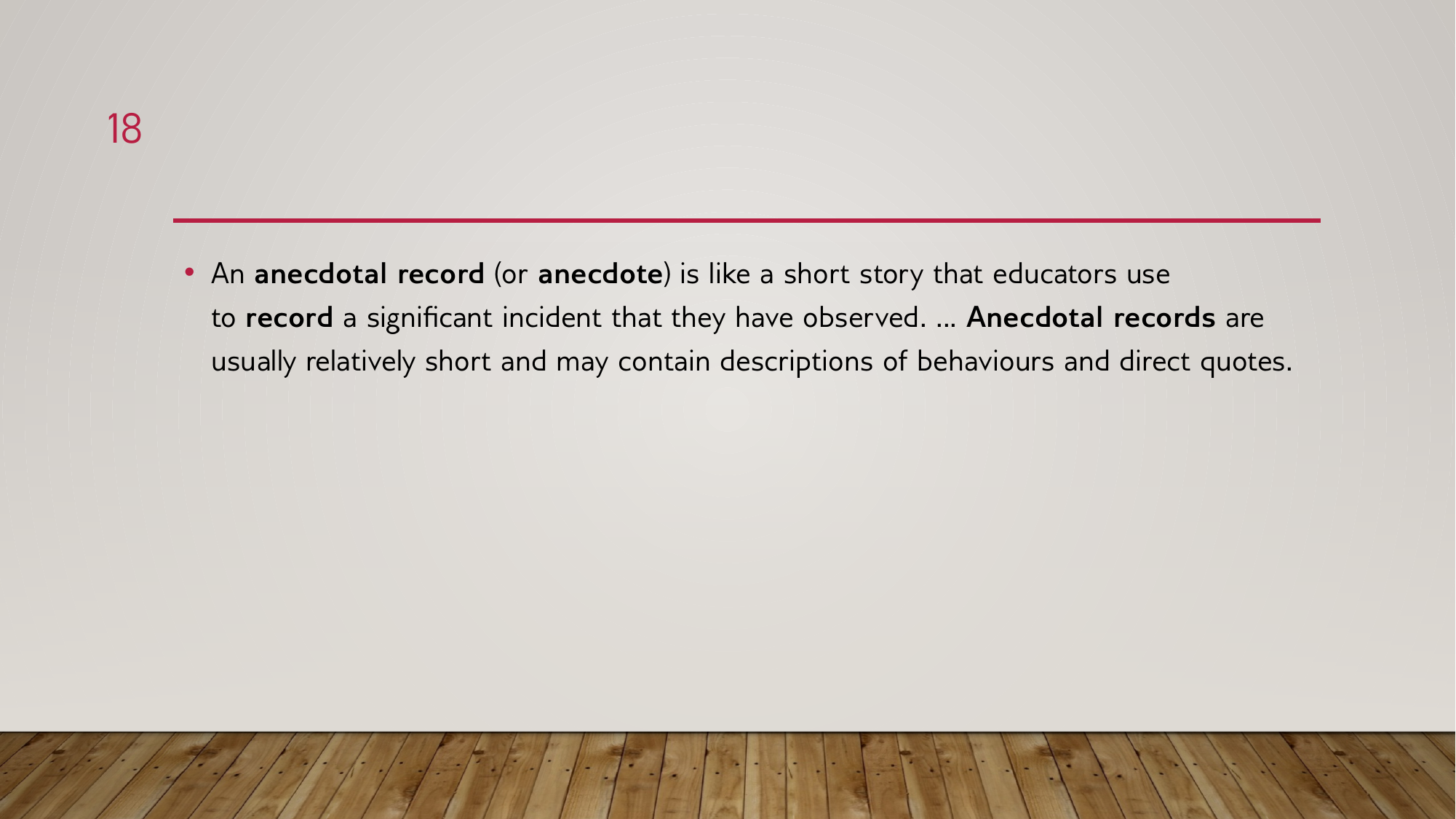

18
#
An anecdotal record (or anecdote) is like a short story that educators use to record a significant incident that they have observed. ... Anecdotal records are usually relatively short and may contain descriptions of behaviours and direct quotes.